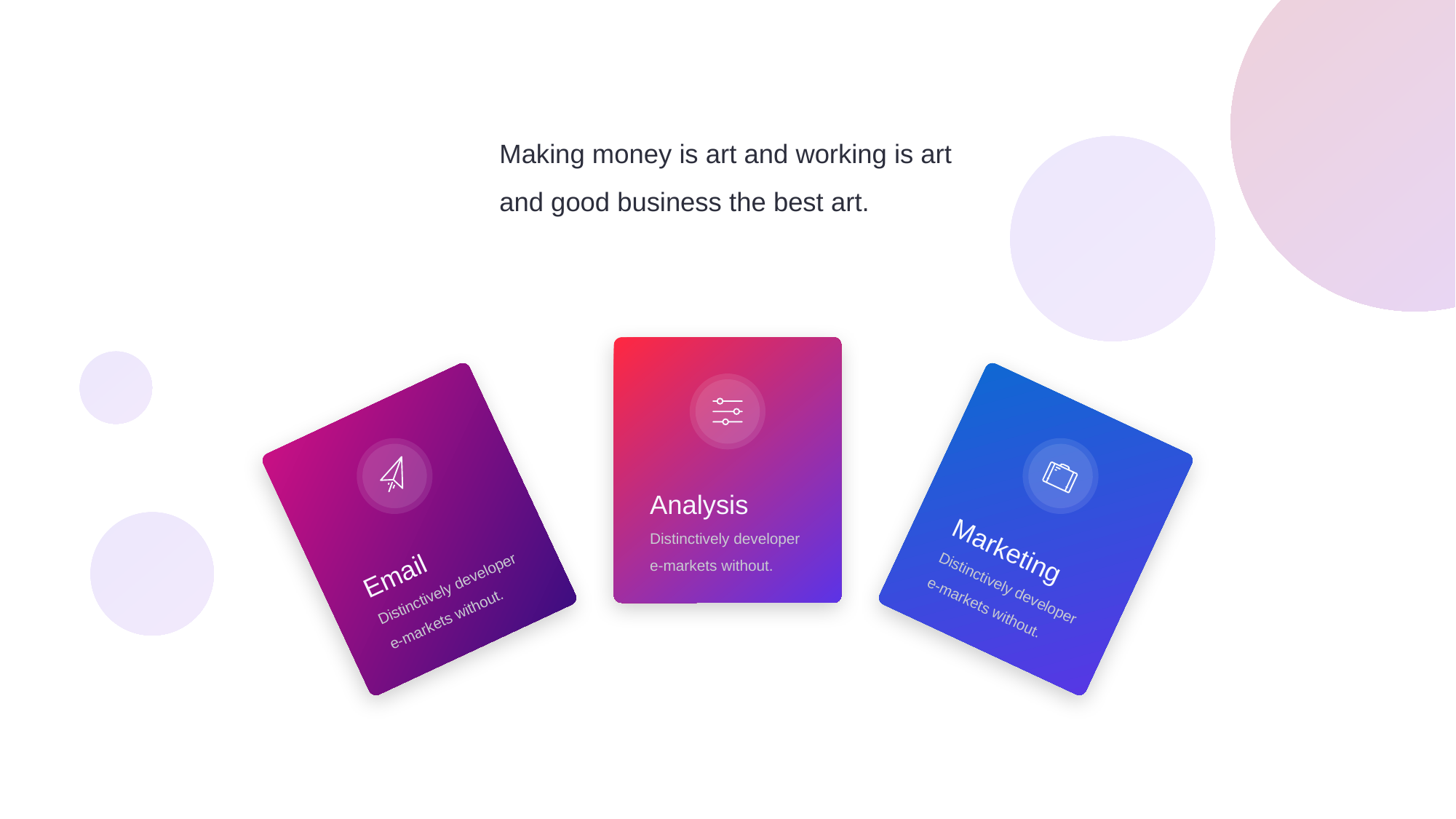

22
Making money is art and working is art
and good business the best art.

Analysis
Distinctively developer
e-markets without.

Email
Distinctively developer
e-markets without.
Marketing
Distinctively developer
e-markets without.